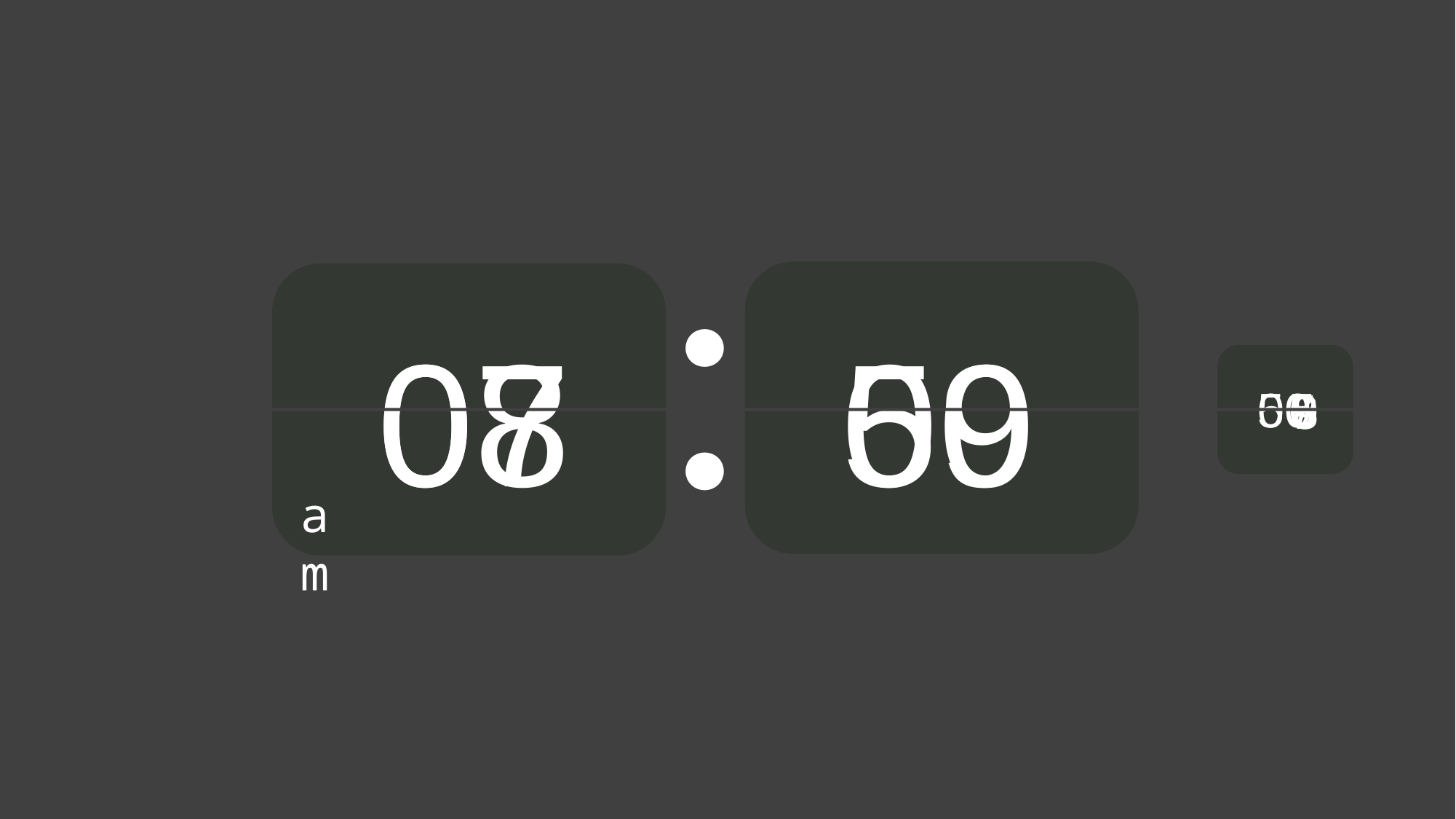

：

08
00
07
59

5
00
5
6
7
8
9
am